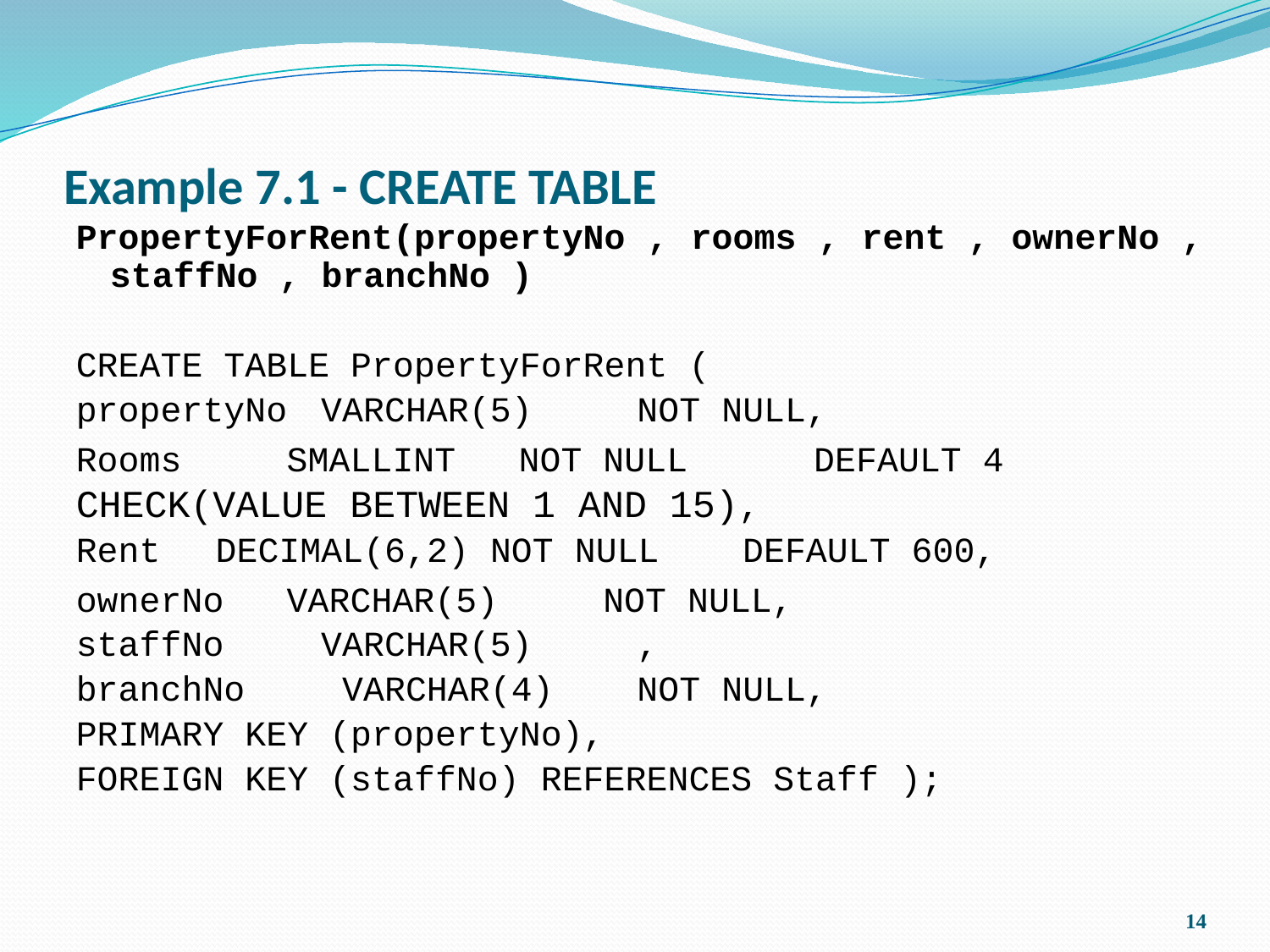

# Example 7.1 - CREATE TABLE
PropertyForRent(propertyNo , rooms , rent , ownerNo , staffNo , branchNo )

CREATE TABLE PropertyForRent (
propertyNo		VARCHAR(5)		NOT NULL,
Rooms		SMALLINT	 NOT NULL 	DEFAULT 4 	CHECK(VALUE BETWEEN 1 AND 15),
Rent					DECIMAL(6,2) NOT NULL 	DEFAULT 600,
ownerNo	VARCHAR(5)	NOT NULL,
staffNo			VARCHAR(5) 	,
branchNo		 VARCHAR(4)				NOT NULL,
PRIMARY KEY (propertyNo),
FOREIGN KEY (staffNo) REFERENCES Staff );
14